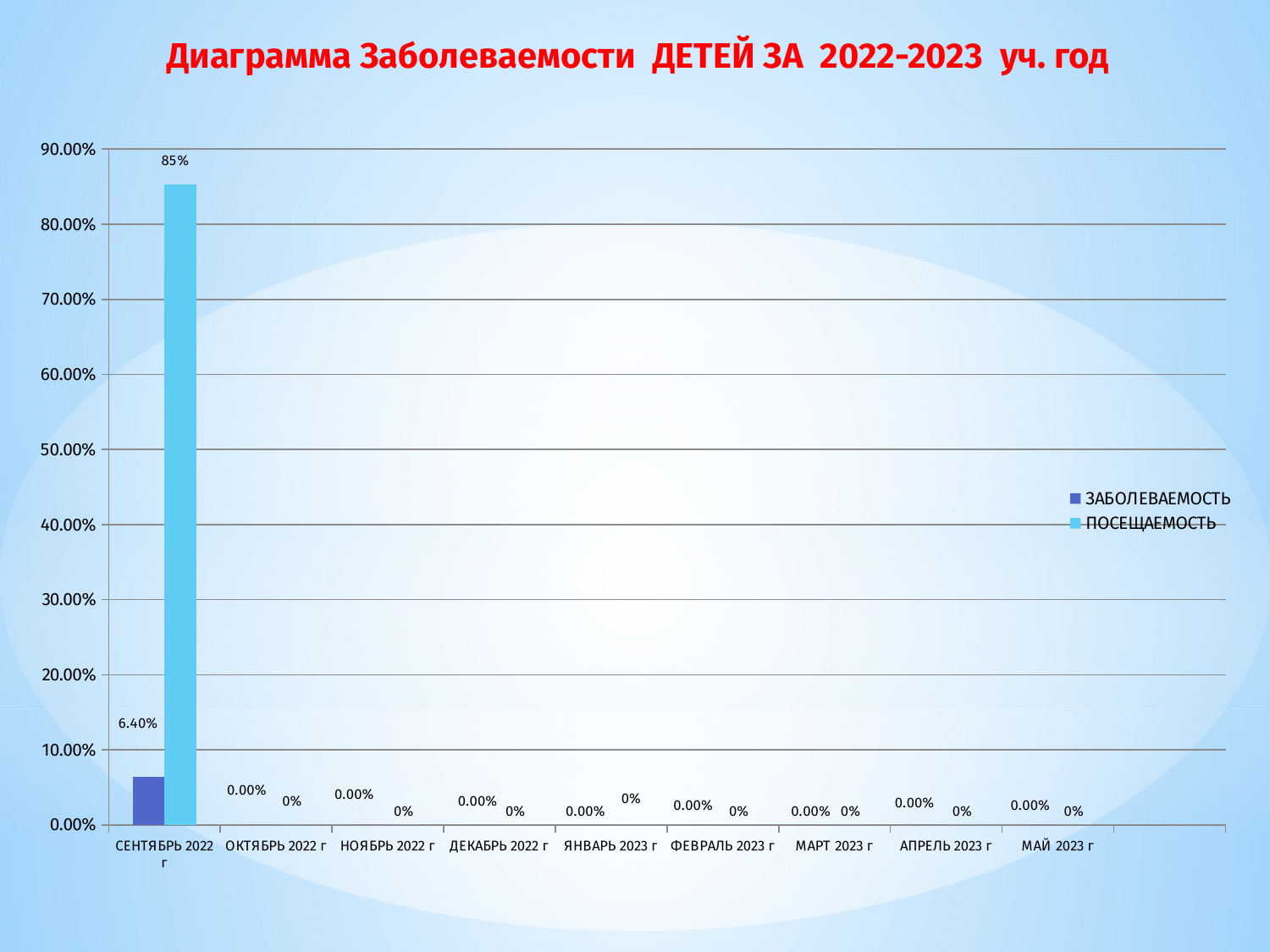

# Диаграмма Заболеваемости  ДЕТЕЙ ЗА  2022-2023  уч. год

### Chart

| Category | ЗАБОЛЕВАЕМОСТЬ | ПОСЕЩАЕМОСТЬ |
|---|---|---|
| СЕНТЯБРЬ 2022 г | 0.064 | 0.853 |
| ОКТЯБРЬ 2022 г | 0.0 | 0.0 |
| НОЯБРЬ 2022 г | 0.0 | 0.0 |
| ДЕКАБРЬ 2022 г | 0.0 | 0.0 |
| ЯНВАРЬ 2023 г | 0.0 | 0.0 |
| ФЕВРАЛЬ 2023 г | 0.0 | 0.0 |
| МАРТ 2023 г | 0.0 | 0.0 |
| АПРЕЛЬ 2023 г | 0.0 | 0.0 |
| МАЙ 2023 г | 0.0 | 0.0 |